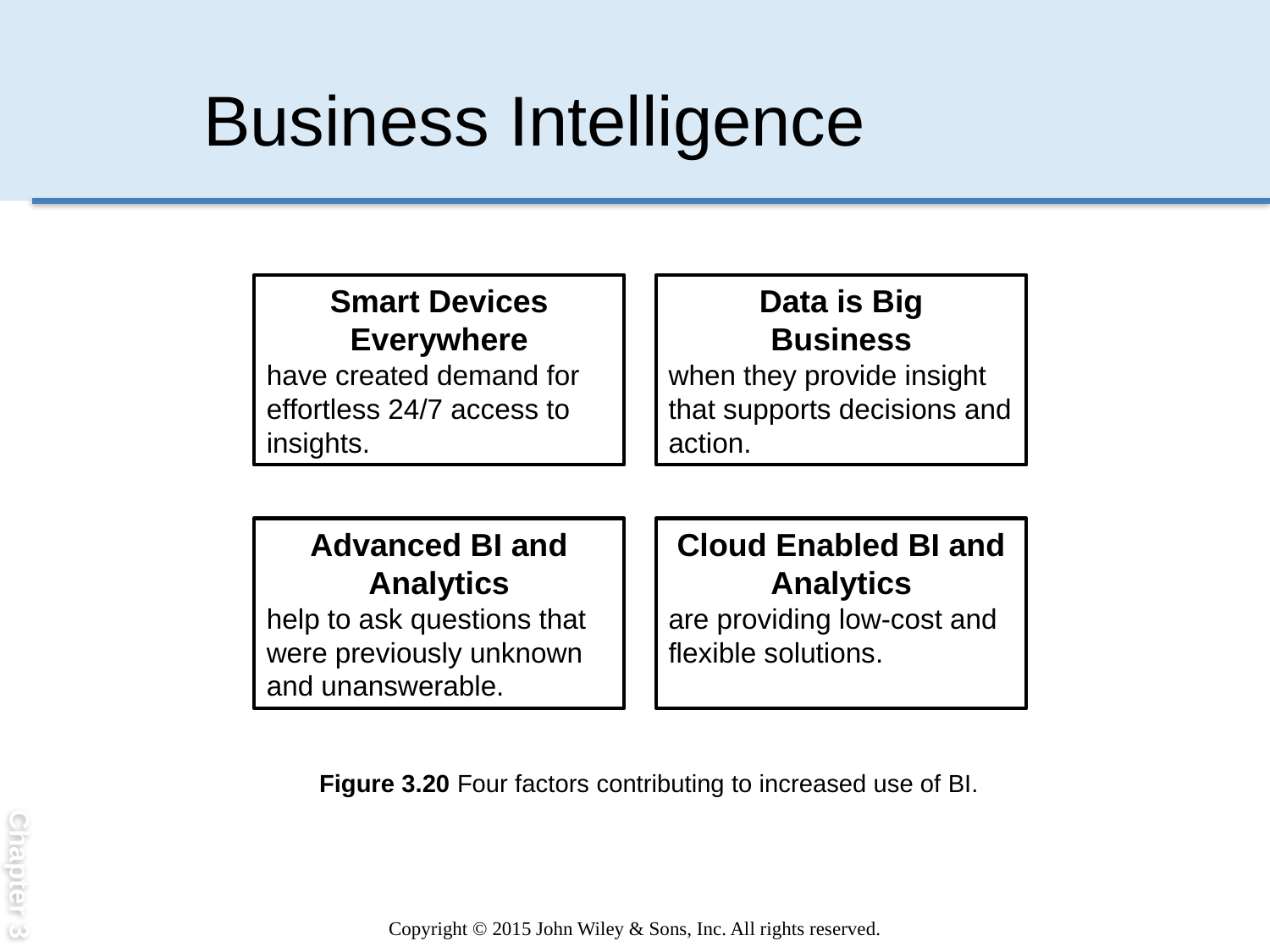

Chapter 3
# Business Intelligence
Data is Big
Business
when they provide insight that supports decisions and action.
Smart Devices
Everywhere
have created demand for
effortless 24/7 access to
insights.
Cloud Enabled BI and Analytics
are providing low-cost and flexible solutions.

Advanced BI and Analytics
help to ask questions that were previously unknown and unanswerable.
Figure 3.20 Four factors contributing to increased use of BI.